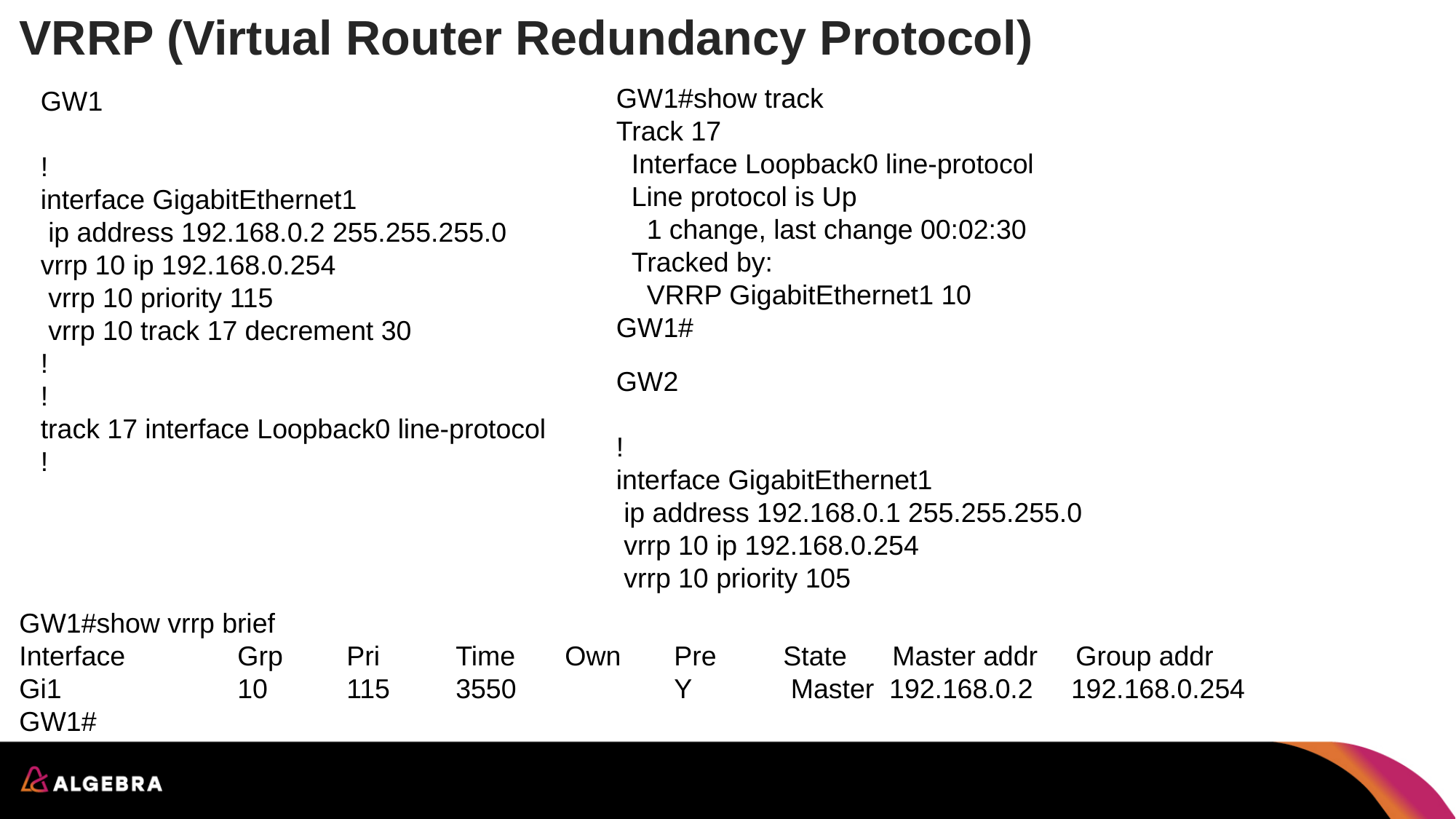

# VRRP (Virtual Router Redundancy Protocol)
GW1#show track
Track 17
  Interface Loopback0 line-protocol
  Line protocol is Up
    1 change, last change 00:02:30
  Tracked by:
    VRRP GigabitEthernet1 10
GW1#
GW1

!
interface GigabitEthernet1
 ip address 192.168.0.2 255.255.255.0
vrrp 10 ip 192.168.0.254
 vrrp 10 priority 115
 vrrp 10 track 17 decrement 30
!
!
track 17 interface Loopback0 line-protocol
!

GW2

!
interface GigabitEthernet1
 ip address 192.168.0.1 255.255.255.0
 vrrp 10 ip 192.168.0.254
 vrrp 10 priority 105
GW1#show vrrp brief
Interface          	Grp 	Pri 	Time  	Own 	Pre 	State   	Master addr     Group addr
Gi1                	10  	115 	3550       	Y 	 Master  192.168.0.2     192.168.0.254
GW1#